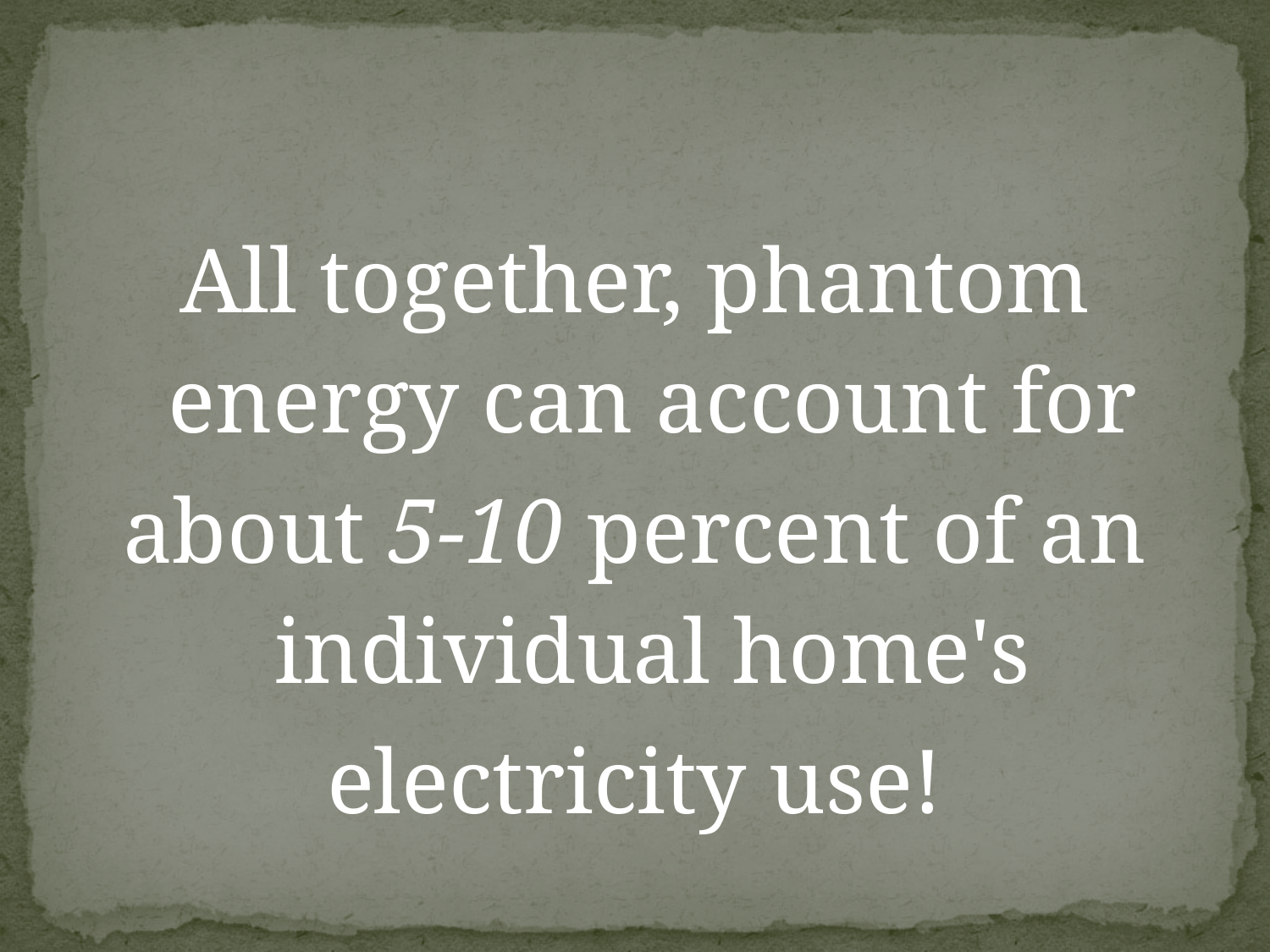

#
All together, phantom energy can account for
about 5-10 percent of an individual home's
electricity use!